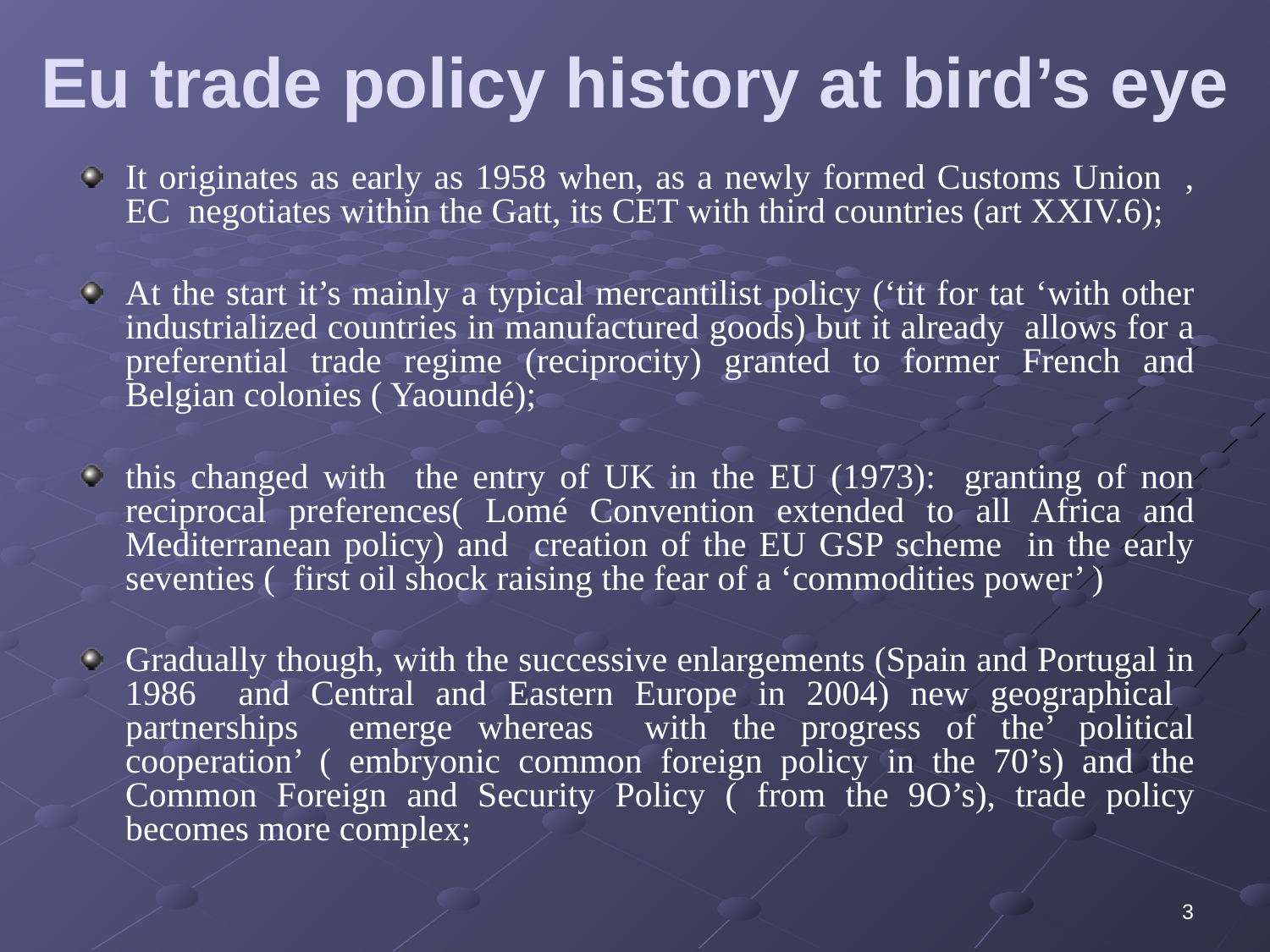

# Eu trade policy history at bird’s eye
It originates as early as 1958 when, as a newly formed Customs Union  , EC  negotiates within the Gatt, its CET with third countries (art XXIV.6);

At the start it’s mainly a typical mercantilist policy (‘tit for tat ‘with other industrialized countries in manufactured goods) but it already  allows for a preferential trade regime (reciprocity) granted to former French and Belgian colonies ( Yaoundé);

this changed with  the entry of UK in the EU (1973):  granting of non reciprocal preferences( Lomé Convention extended to all Africa and Mediterranean policy) and  creation of the EU GSP scheme  in the early seventies (  first oil shock raising the fear of a ‘commodities power’ )

Gradually though, with the successive enlargements (Spain and Portugal in 1986  and Central and Eastern Europe in 2004) new geographical  partnerships  emerge whereas  with the progress of the’ political cooperation’ ( embryonic common foreign policy in the 70’s) and the Common Foreign and Security Policy ( from the 9O’s), trade policy becomes more complex;

3